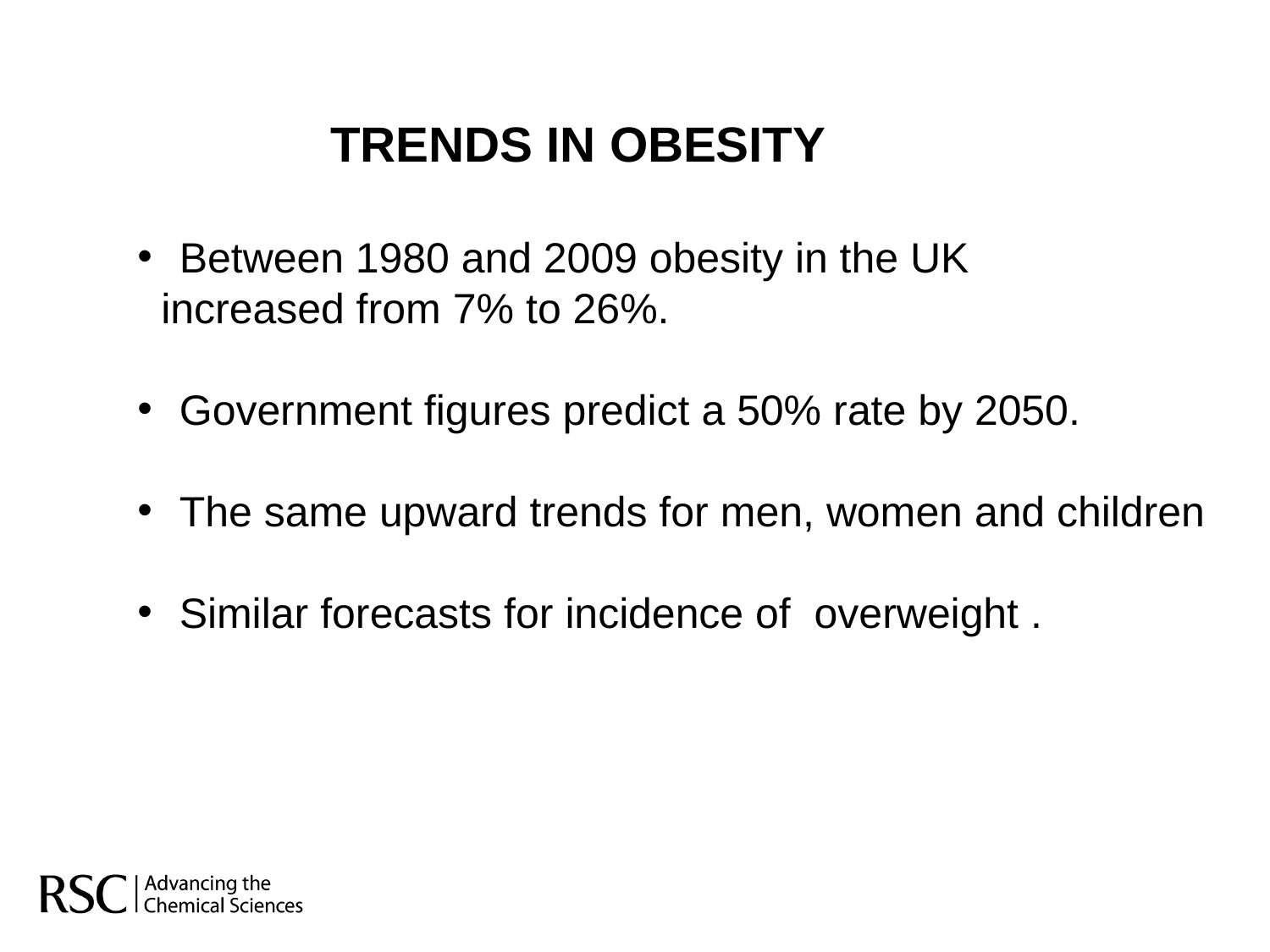

TRENDS IN OBESITY
 Between 1980 and 2009 obesity in the UK
  increased from 7% to 26%.

 Government figures predict a 50% rate by 2050.

 The same upward trends for men, women and children

 Similar forecasts for incidence of  overweight .